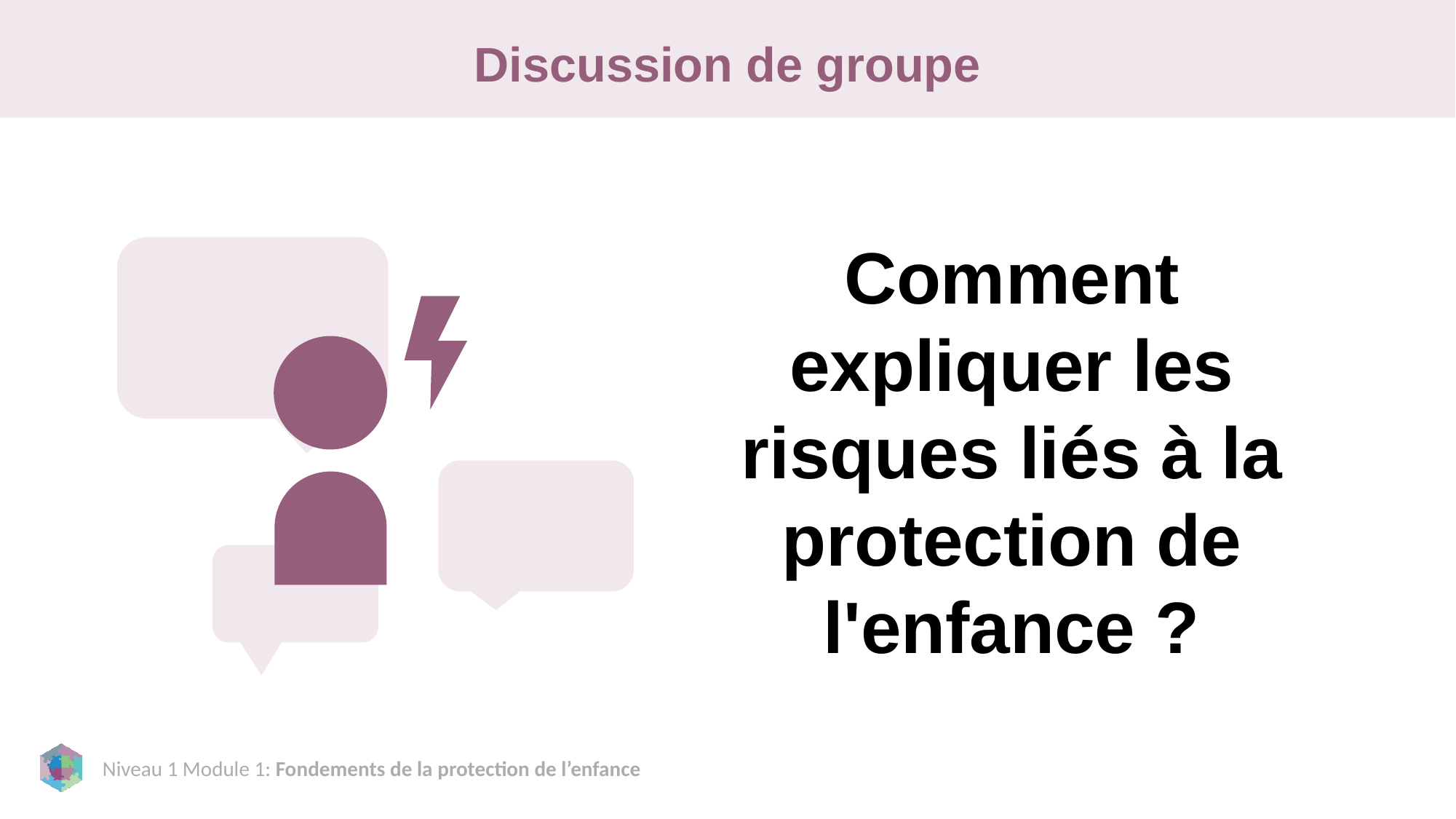

# Discussion de groupe
Comment expliquer les risques liés à la protection de l'enfance ?